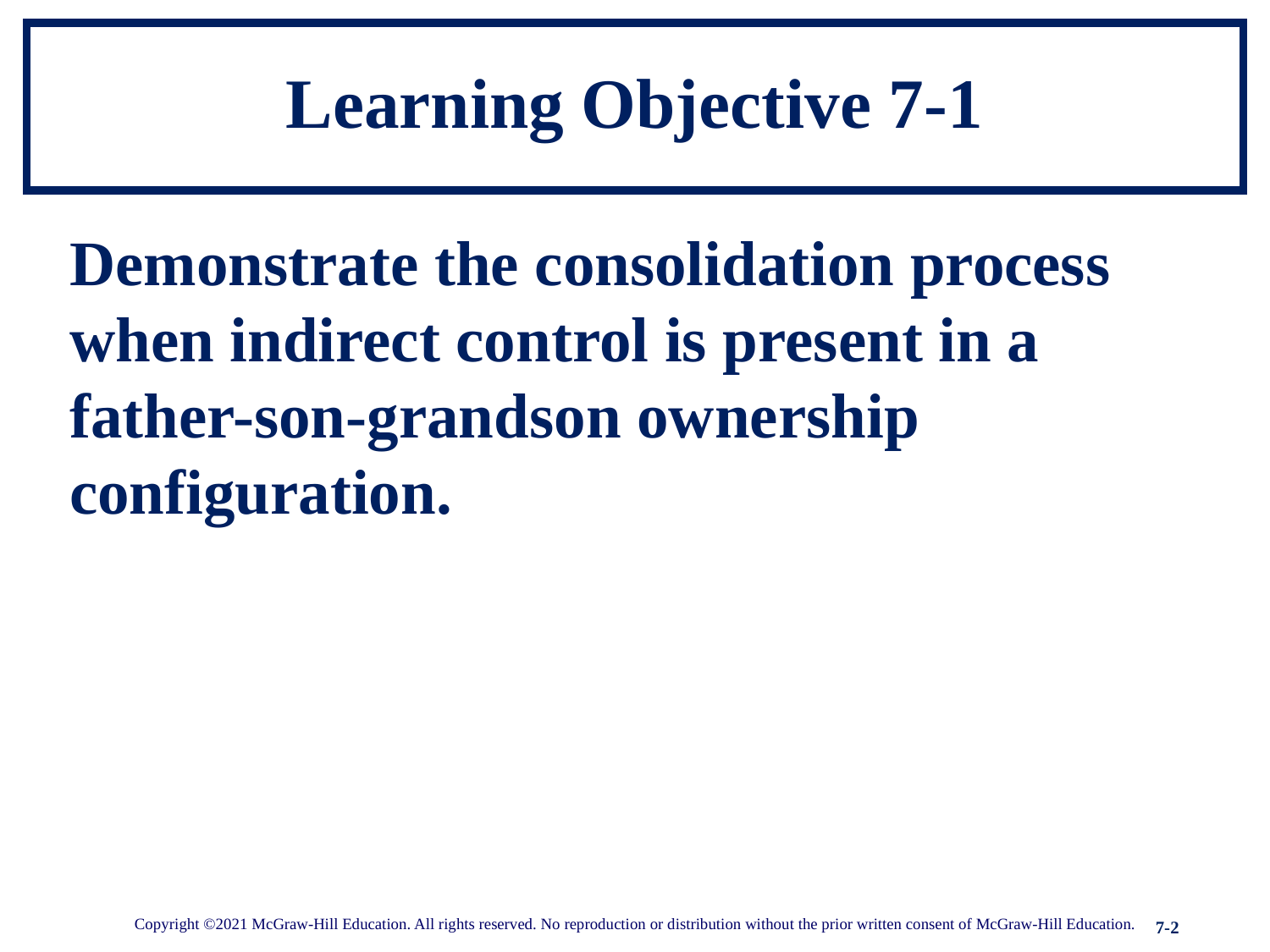

# Learning Objective 7-1
Demonstrate the consolidation process when indirect control is present in a father-son-grandson ownership configuration.
Copyright ©2021 McGraw-Hill Education. All rights reserved. No reproduction or distribution without the prior written consent of McGraw-Hill Education.
7-2